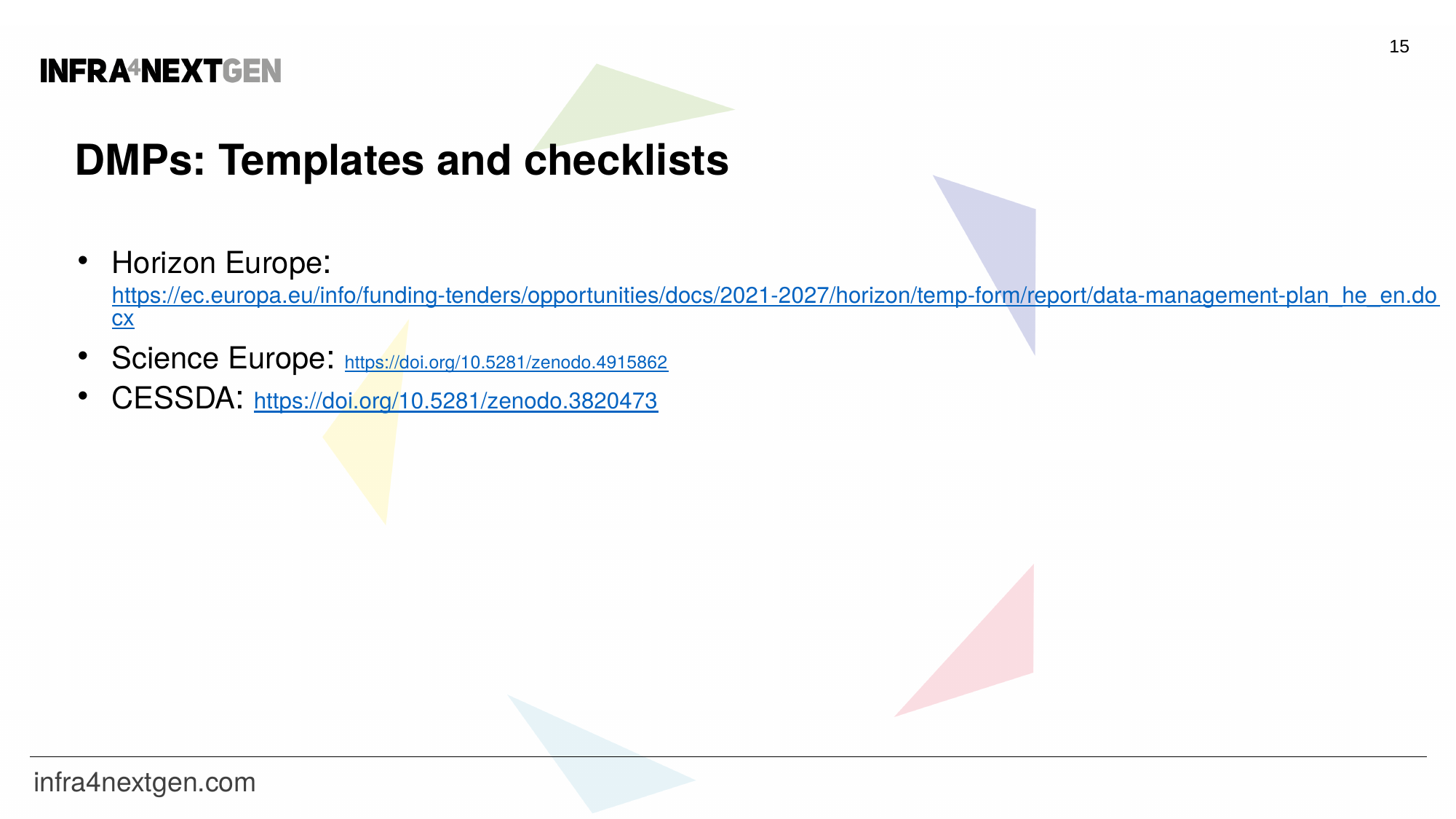

15
# DMPs: Templates and checklists
Horizon Europe: https://ec.europa.eu/info/funding-tenders/opportunities/docs/2021-2027/horizon/temp-form/report/data-management-plan_he_en.docx
Science Europe: https://doi.org/10.5281/zenodo.4915862
CESSDA: https://doi.org/10.5281/zenodo.3820473

infra4nextgen.com